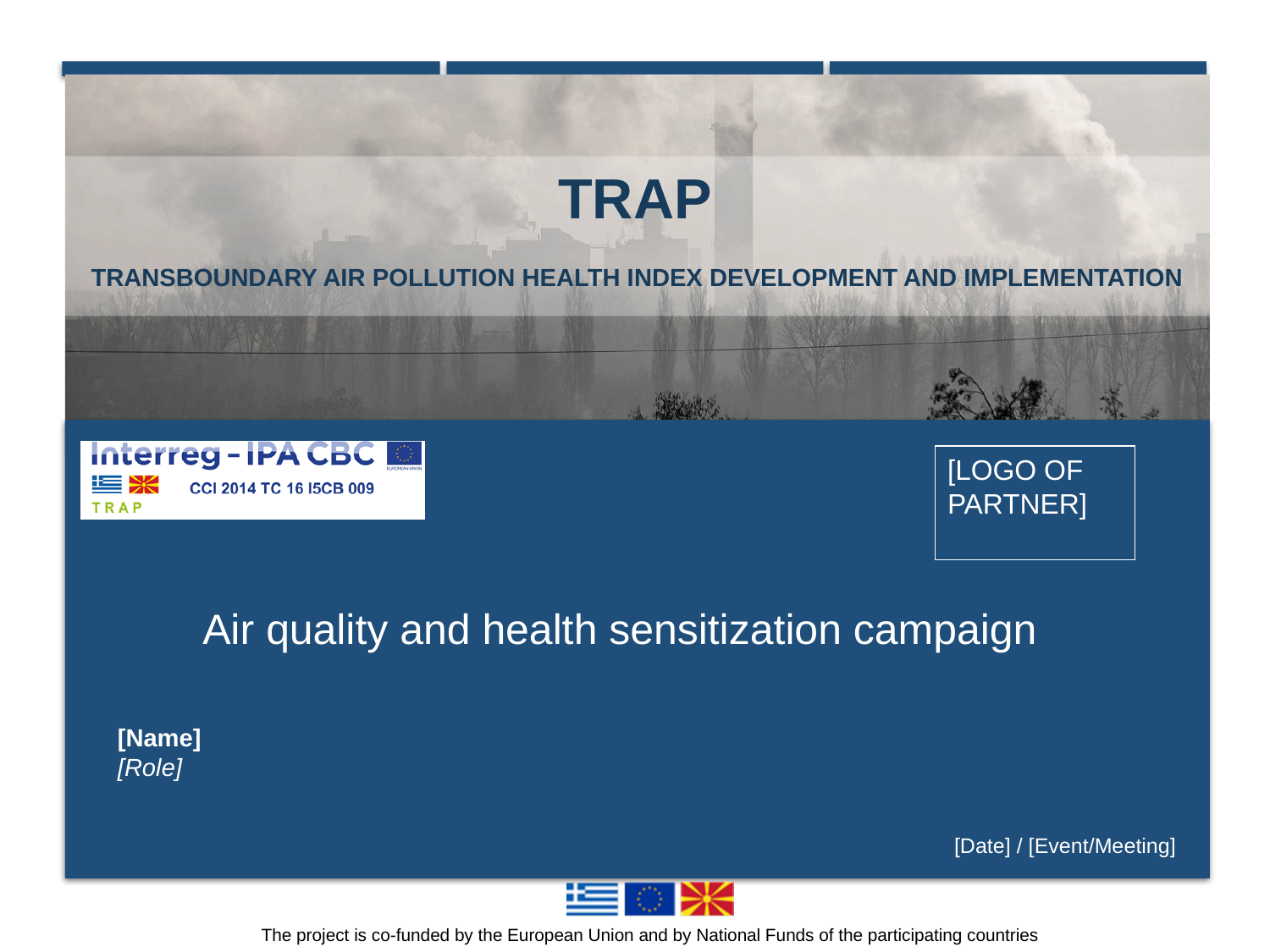

TRAP
 Transboundary Air Pollution Health Index Development and Implementation
Air quality and health sensitization campaign
[Name]
[Role]
[Date] / [Event/Meeting]